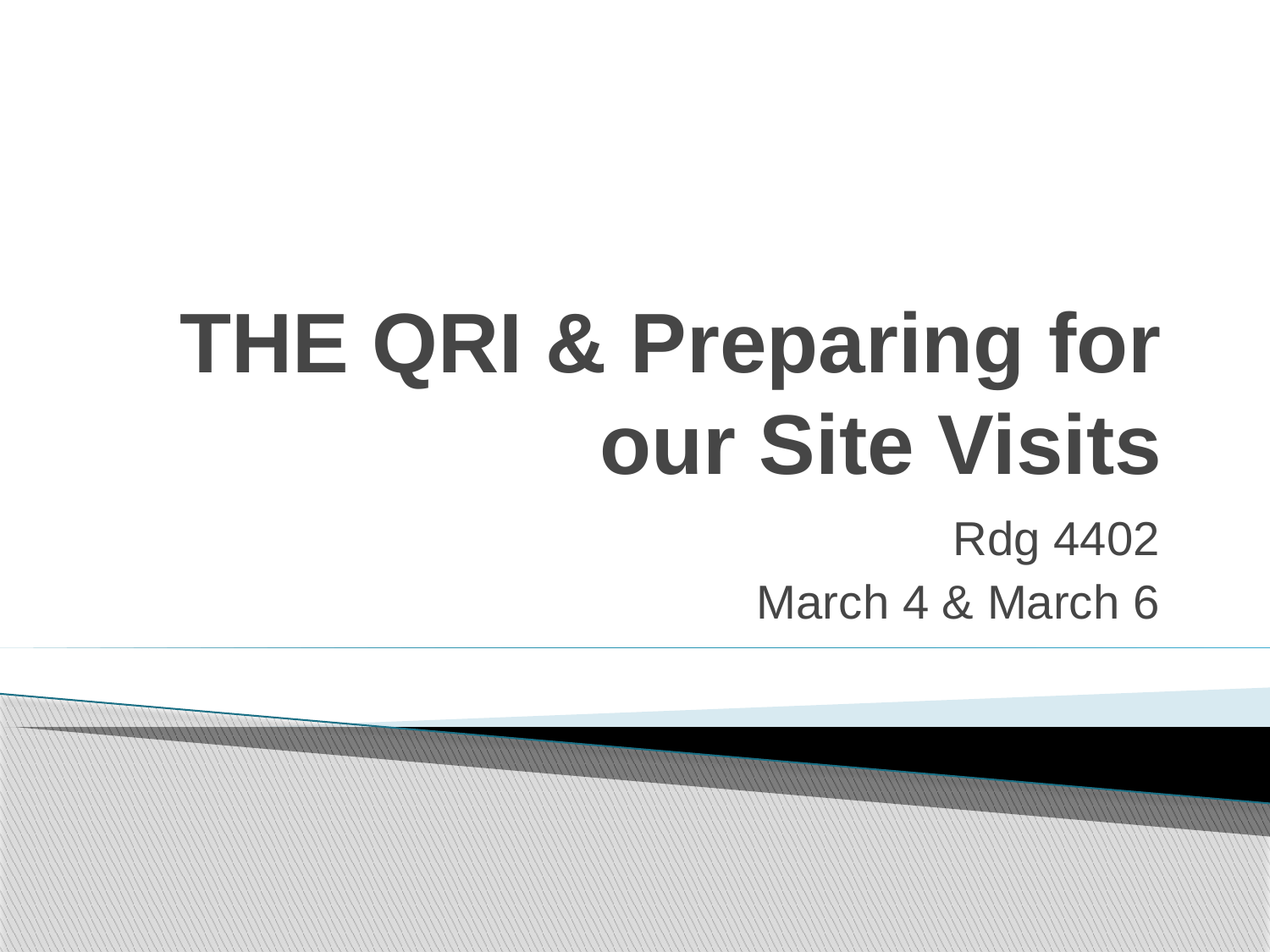

# THE QRI & Preparing for our Site Visits
Rdg 4402
March 4 & March 6